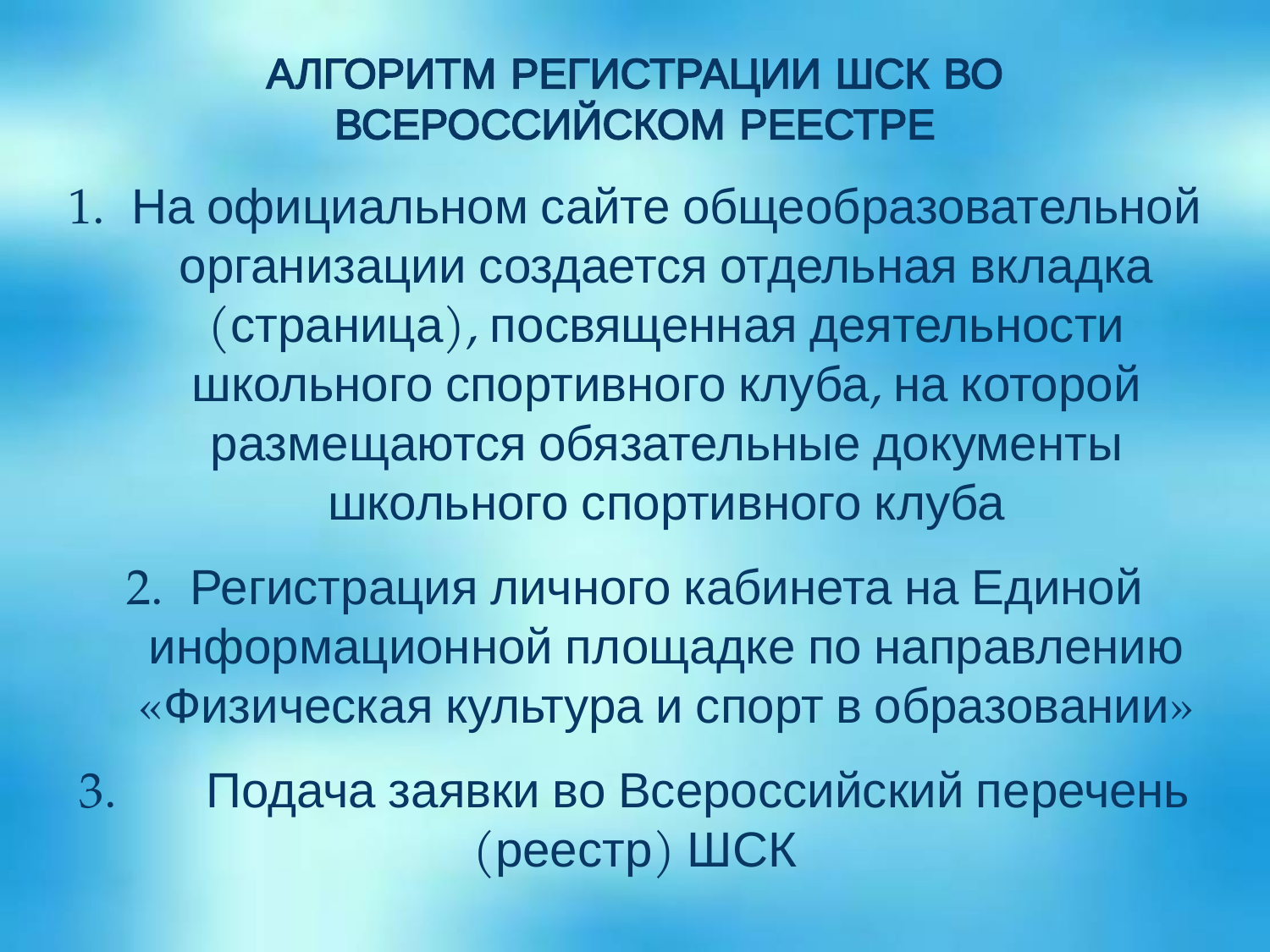

АЛГОРИТМ РЕГИСТРАЦИИ ШСК ВО ВСЕРОССИЙСКОМ РЕЕСТРЕ
На официальном сайте общеобразовательной организации создается отдельная вкладка (страница), посвященная деятельности школьного спортивного клуба, на которой размещаются обязательные документы школьного спортивного клуба

Регистрация личного кабинета на Единой информационной площадке по направлению «Физическая культура и спорт в образовании»

3.	Подача заявки во Всероссийский перечень (реестр) ШСК